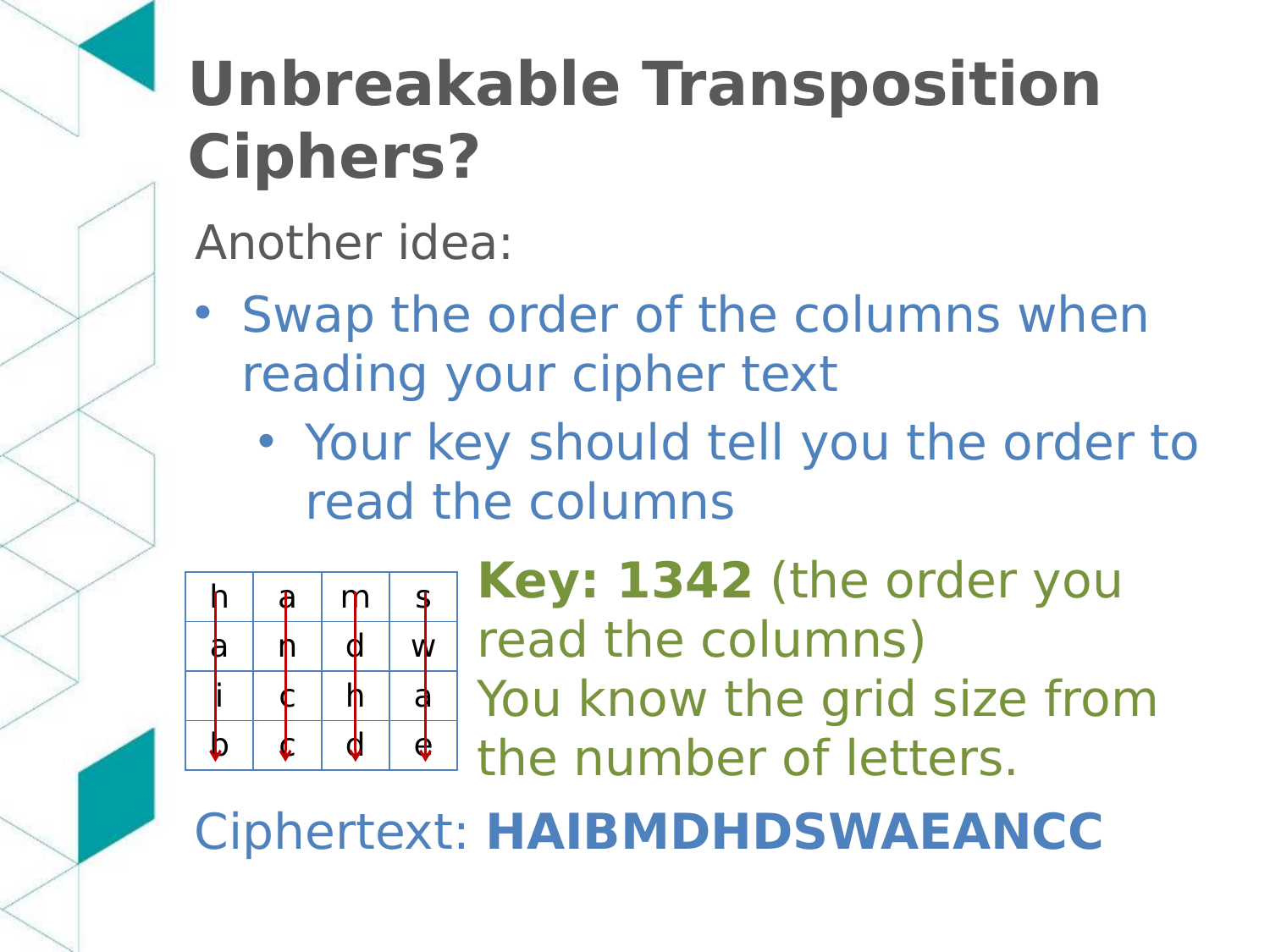

# Unbreakable Transposition Ciphers?
Another idea:
Swap the order of the columns when reading your cipher text
Your key should tell you the order to read the columns
Key: 1342 (the order you read the columns)
You know the grid size from the number of letters.
| h | a | m | s |
| --- | --- | --- | --- |
| a | n | d | w |
| i | c | h | a |
| b | c | d | e |
Ciphertext: HAIBMDHDSWAEANCC